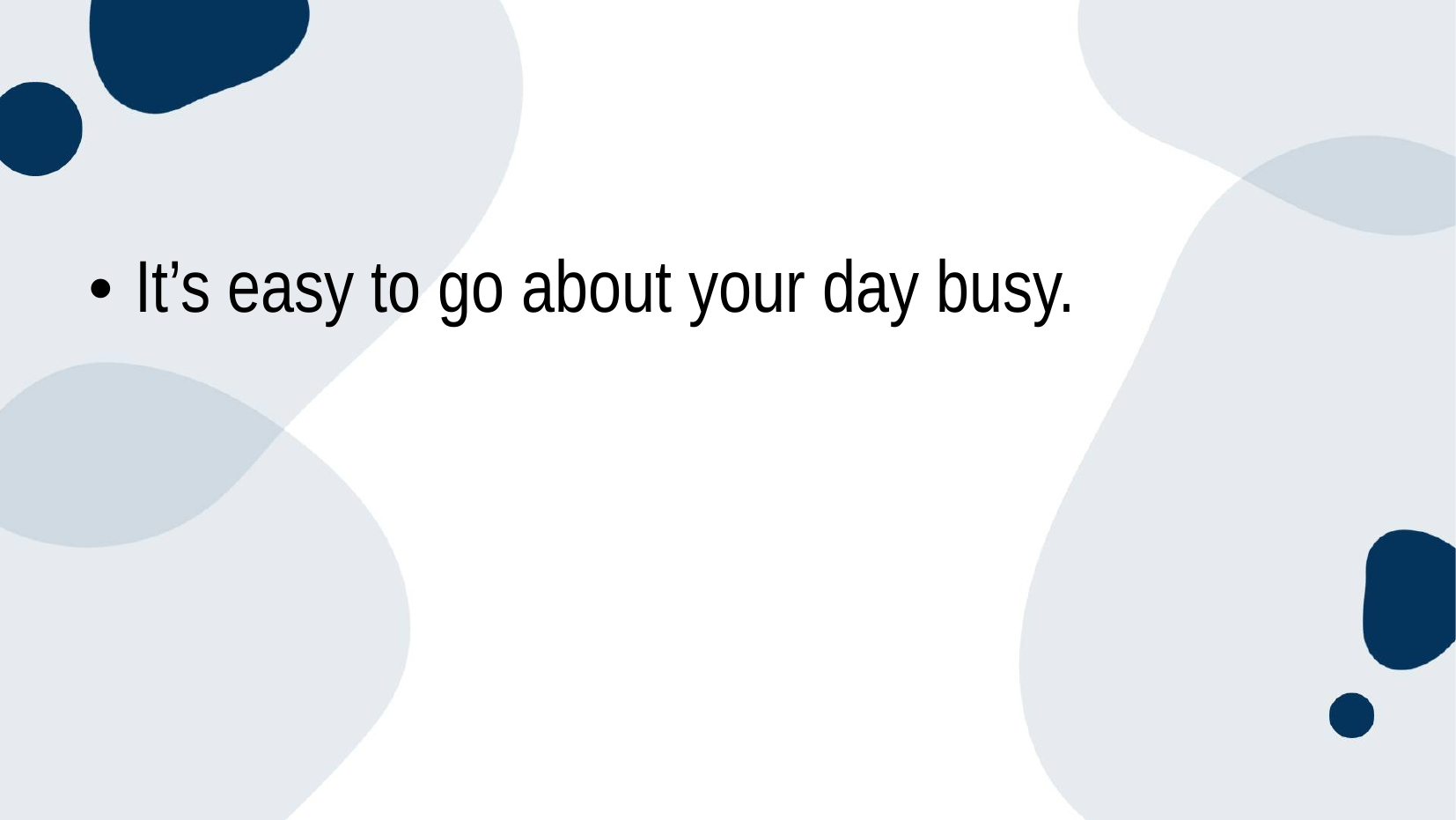

It’s easy to go about your day busy.